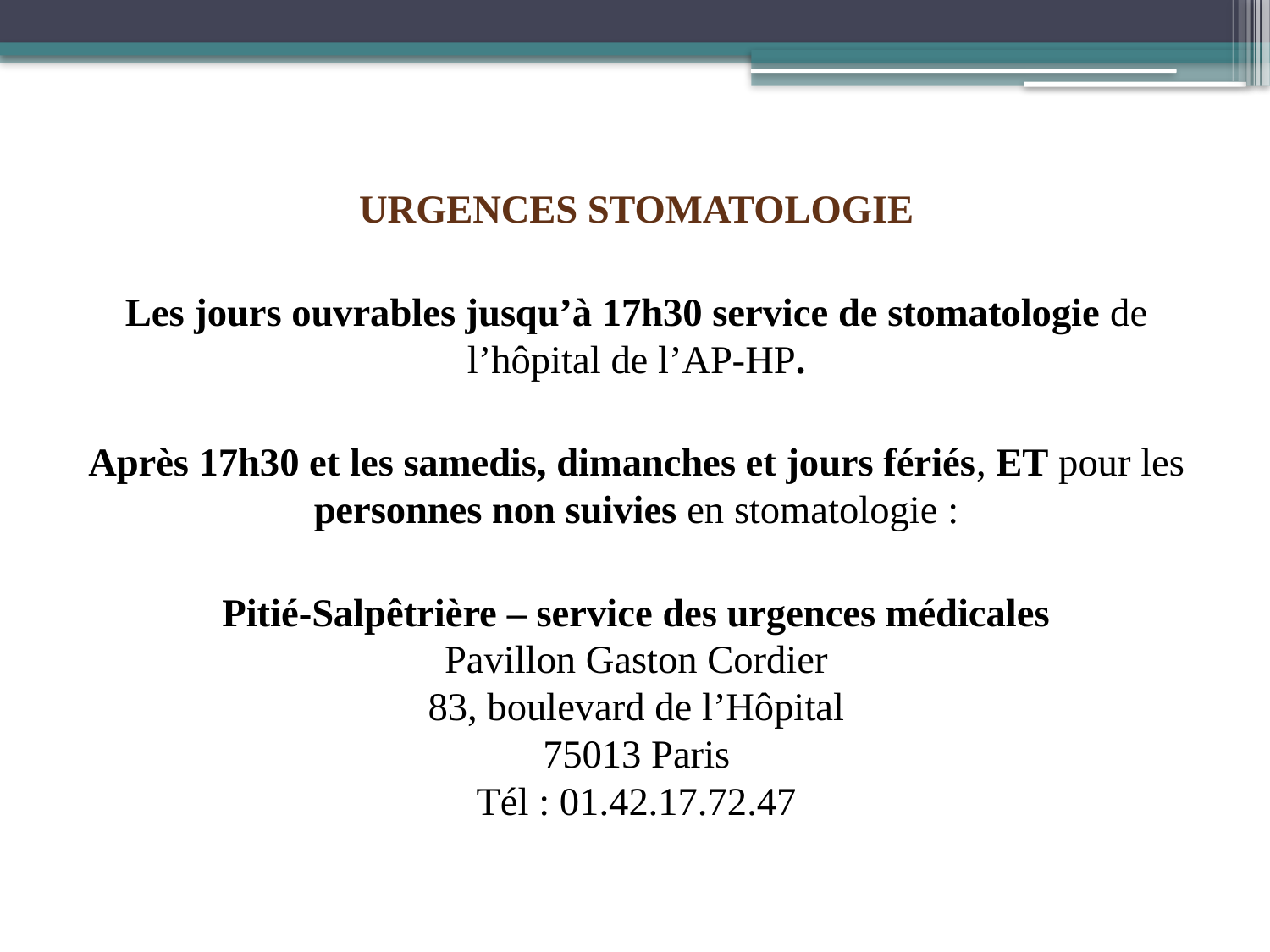

URGENCES STOMATOLOGIE

Les jours ouvrables jusqu’à 17h30 service de stomatologie de l’hôpital de l’AP-HP.

Après 17h30 et les samedis, dimanches et jours fériés, ET pour les personnes non suivies en stomatologie :

Pitié-Salpêtrière – service des urgences médicales
Pavillon Gaston Cordier
83, boulevard de l’Hôpital
75013 Paris
Tél : 01.42.17.72.47